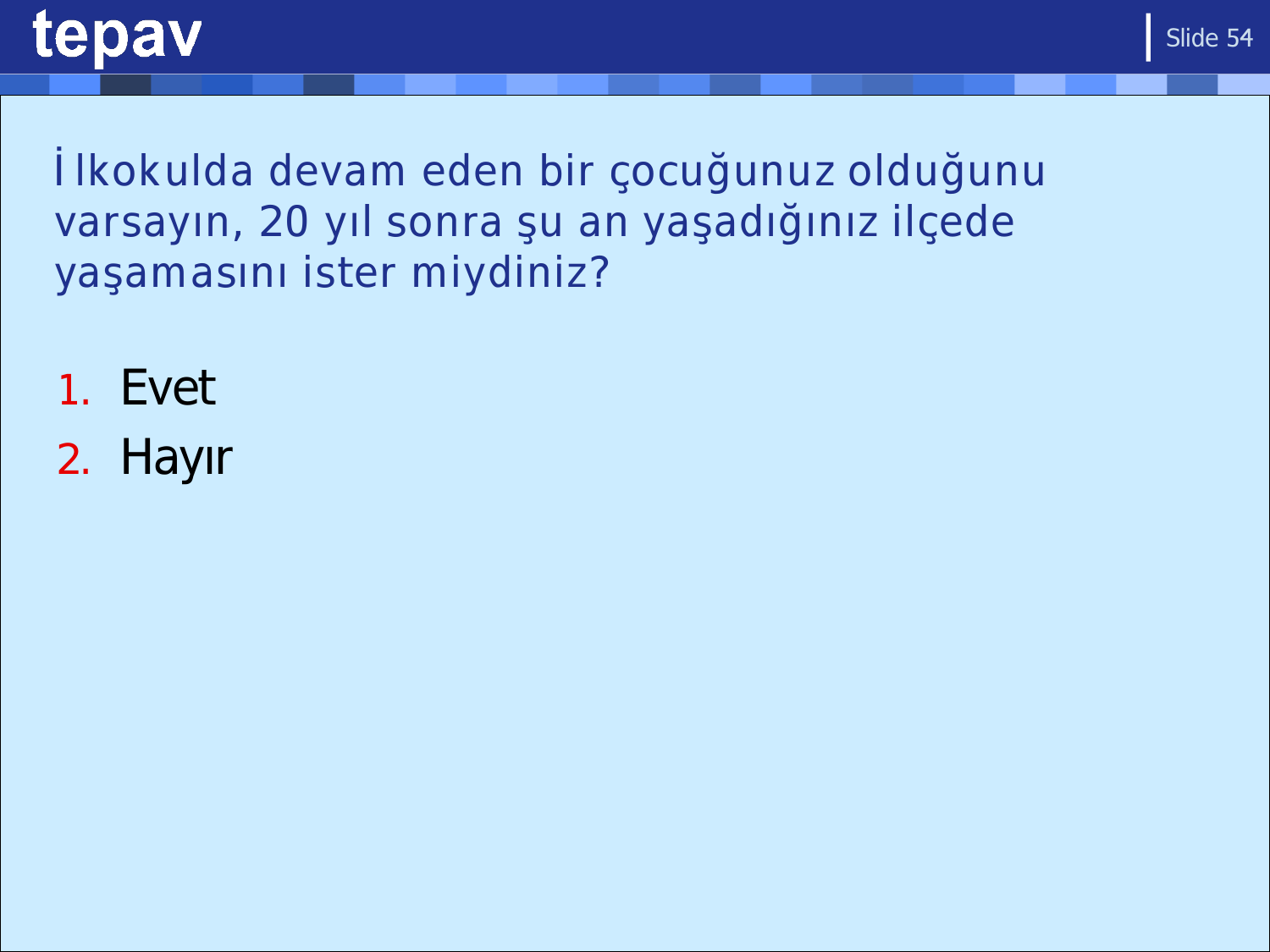

Slide 54

İlkokulda devam eden bir çocuğunuz olduğunu varsayın, 20 yıl sonra şu an yaşadığınız ilçede yaşamasını ister miydiniz?
Evet
Hayır